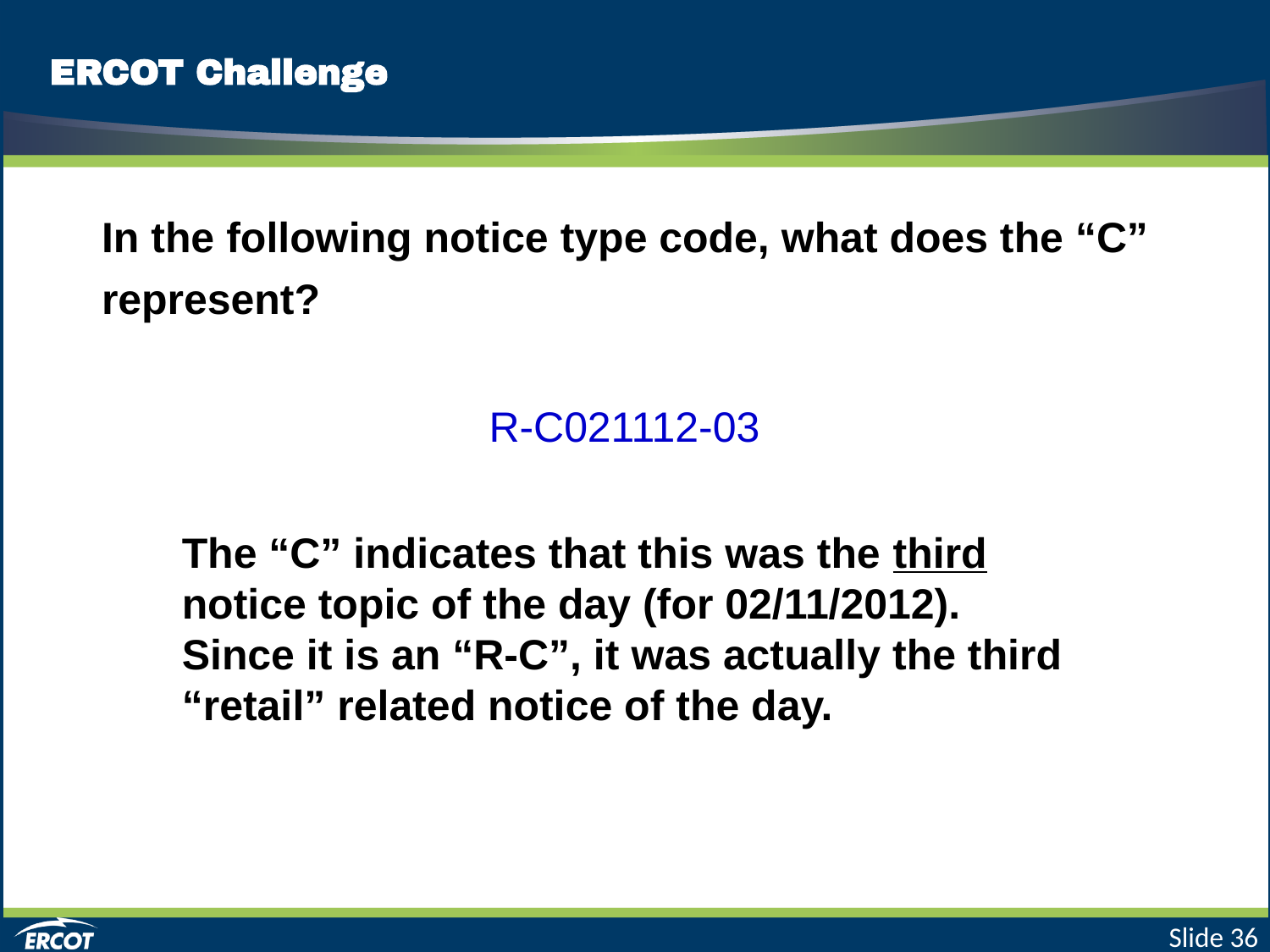

# ERCOT Challenge
In the following notice type code, what does the “C” represent?

		R-C021112-03

The “C” indicates that this was the third notice topic of the day (for 02/11/2012).
Since it is an “R-C”, it was actually the third “retail” related notice of the day.